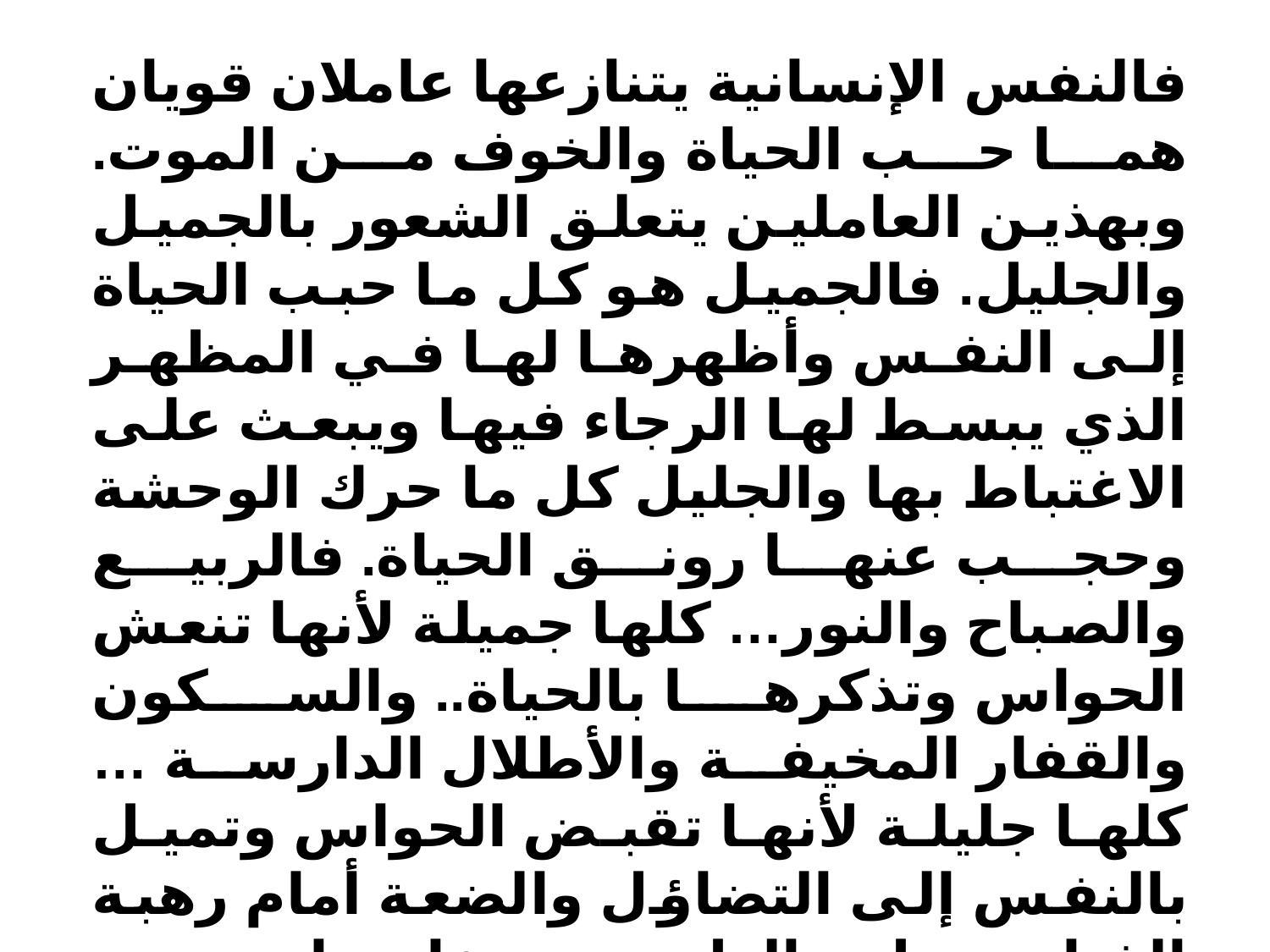

فالنفس الإنسانية يتنازعها عاملان قويان هما حب الحياة والخوف من الموت. وبهذين العاملين يتعلق الشعور بالجميل والجليل. فالجميل هو كل ما حبب الحياة إلى النفس وأظهرها لها في المظهر الذي يبسط لها الرجاء فيها ويبعث على الاغتباط بها والجليل كل ما حرك الوحشة وحجب عنها رونق الحياة. فالربيع والصباح والنور… كلها جميلة لأنها تنعش الحواس وتذكرها بالحياة.. والسكون والقفار المخيفة والأطلال الدارسة … كلها جليلة لأنها تقبض الحواس وتميل بالنفس إلى التضاؤل والضعة أمام رهبة الفناء وعظمة الطبيعة وضخامتها  .